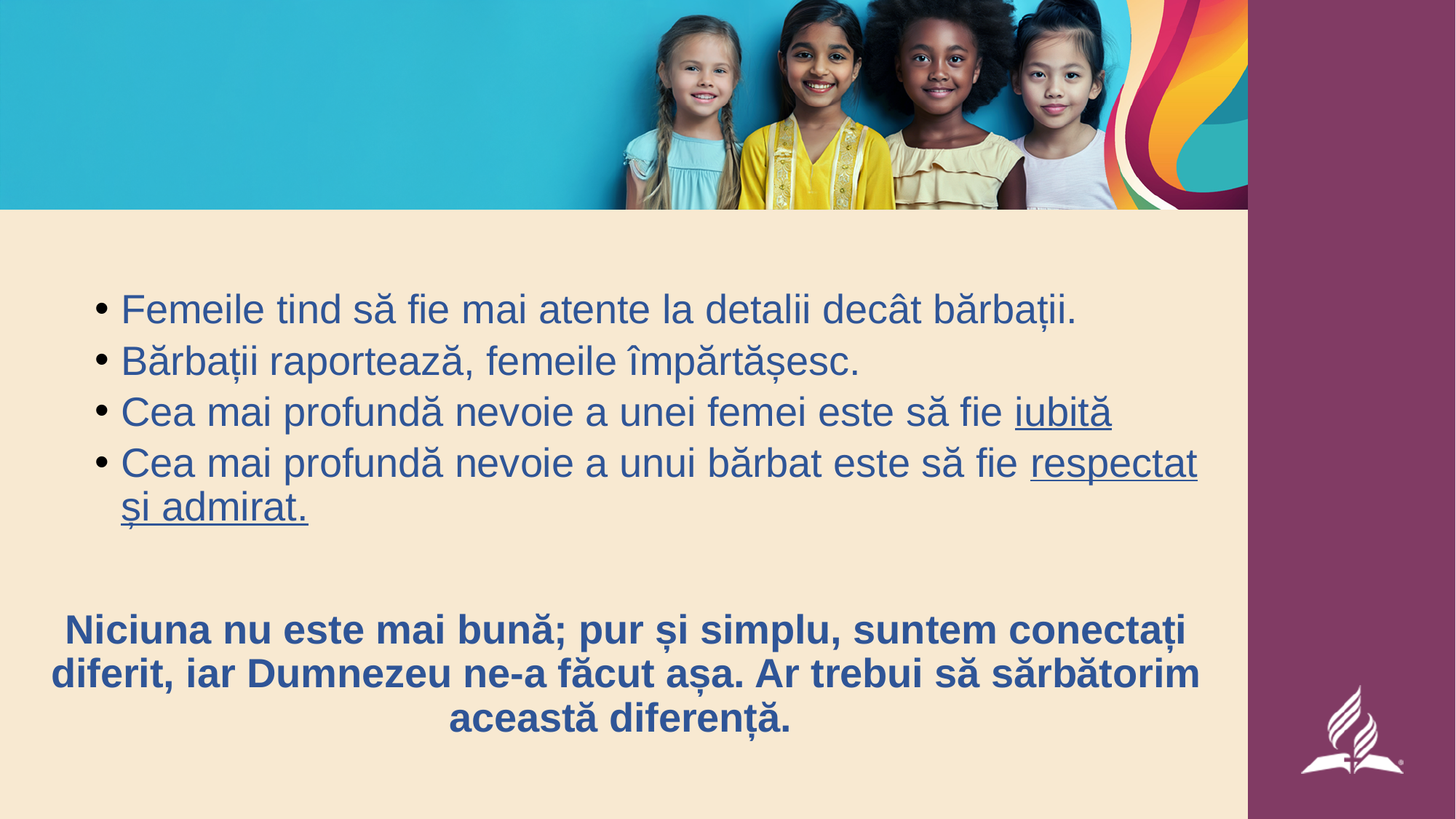

Femeile tind să fie mai atente la detalii decât bărbații.
Bărbații raportează, femeile împărtășesc.
Cea mai profundă nevoie a unei femei este să fie iubită
Cea mai profundă nevoie a unui bărbat este să fie respectat și admirat.

Niciuna nu este mai bună; pur și simplu, suntem conectați diferit, iar Dumnezeu ne-a făcut așa. Ar trebui să sărbătorim această diferență.